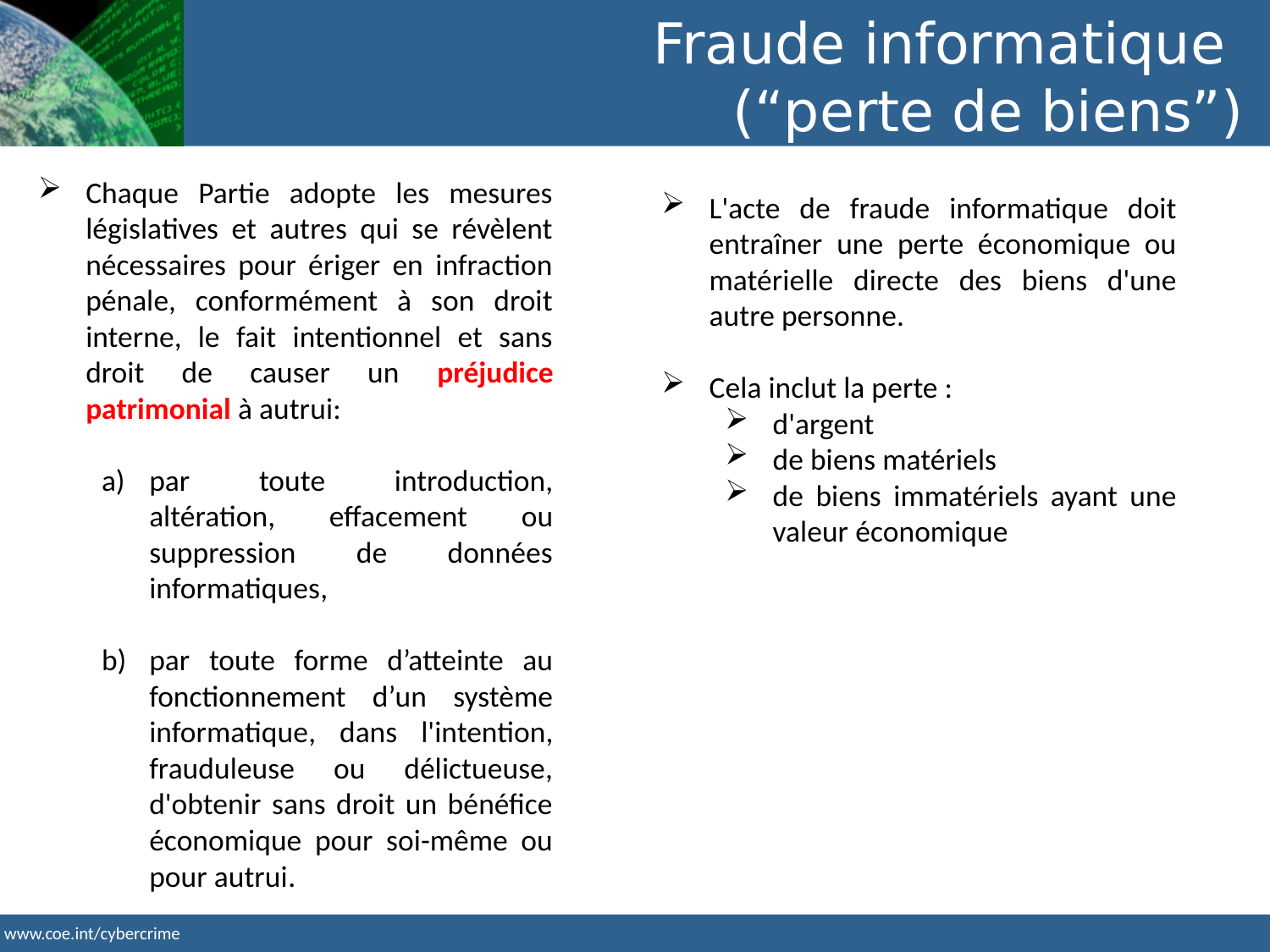

Fraude informatique
(“perte de biens”)
Chaque Partie adopte les mesures législatives et autres qui se révèlent nécessaires pour ériger en infraction pénale, conformément à son droit interne, le fait intentionnel et sans droit de causer un préjudice patrimonial à autrui:

par toute introduction, altération, effacement ou suppression de données informatiques,

par toute forme d’atteinte au fonctionnement d’un système informatique, dans l'intention, frauduleuse ou délictueuse, d'obtenir sans droit un bénéfice économique pour soi-même ou pour autrui.
L'acte de fraude informatique doit entraîner une perte économique ou matérielle directe des biens d'une autre personne.

Cela inclut la perte :
d'argent
de biens matériels
de biens immatériels ayant une valeur économique